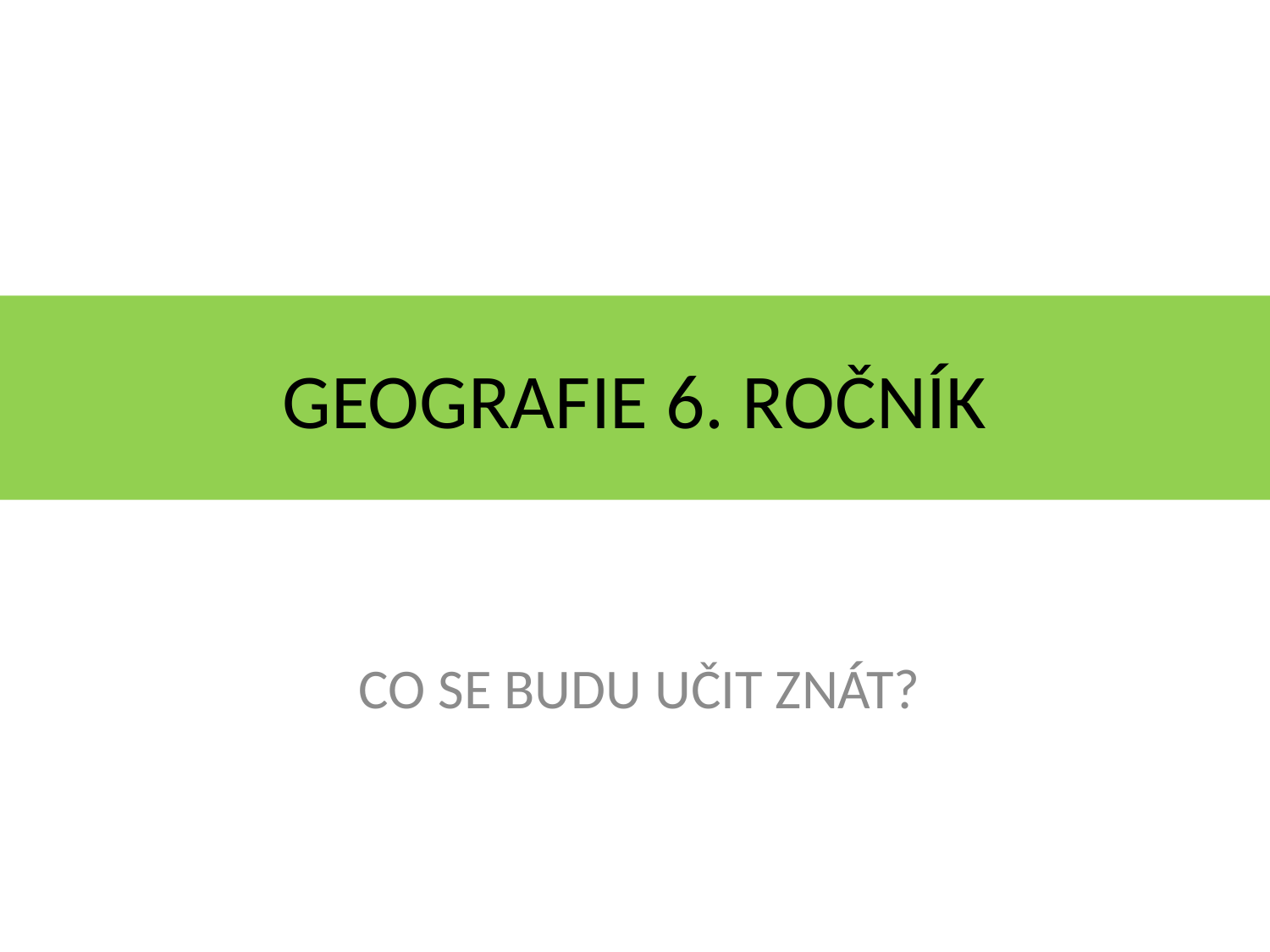

# GEOGRAFIE 6. ROČNÍK
CO SE BUDU UČIT ZNÁT?